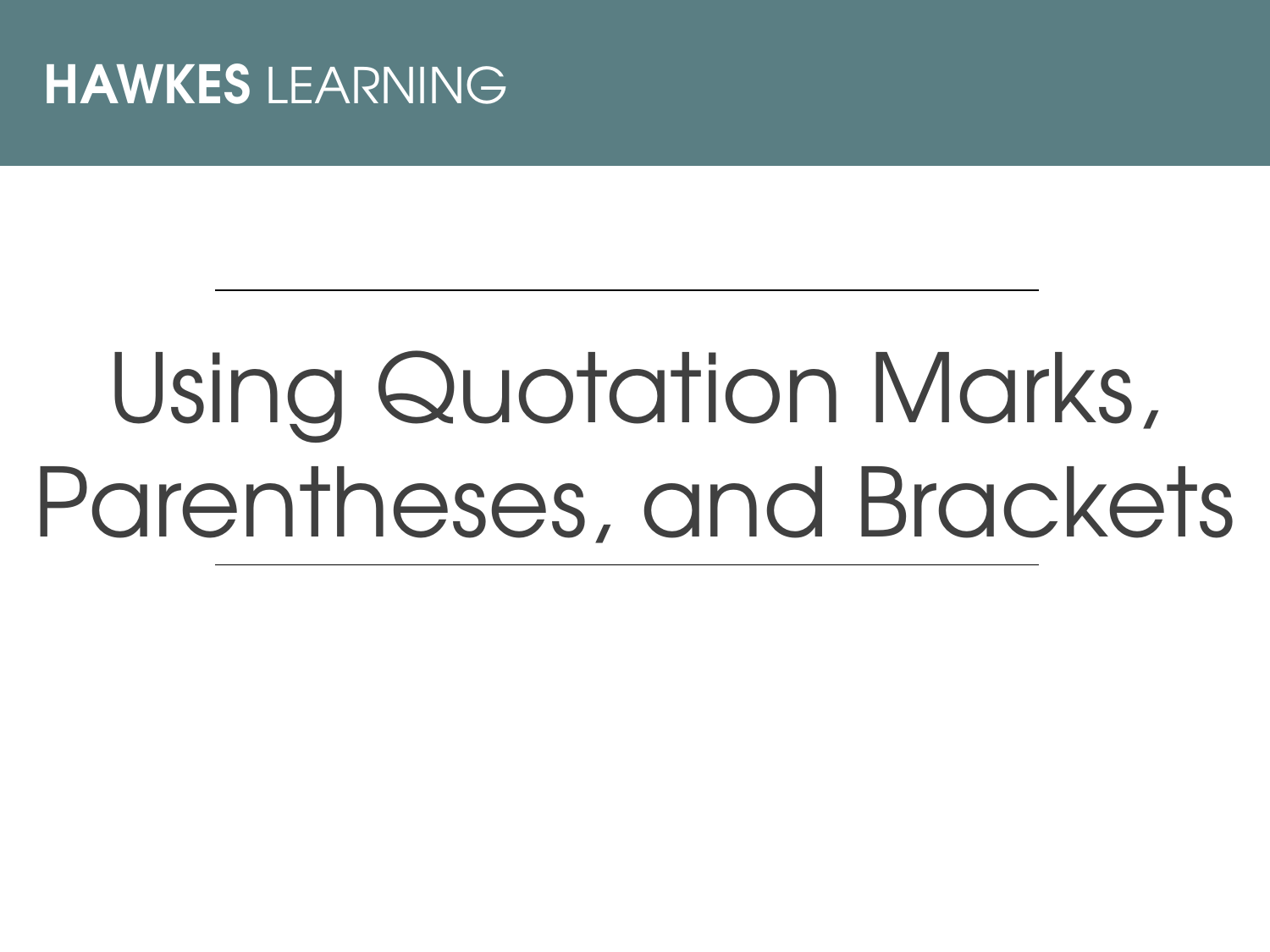

HAWKES LEARNING
Using Quotation Marks, Parentheses, and Brackets